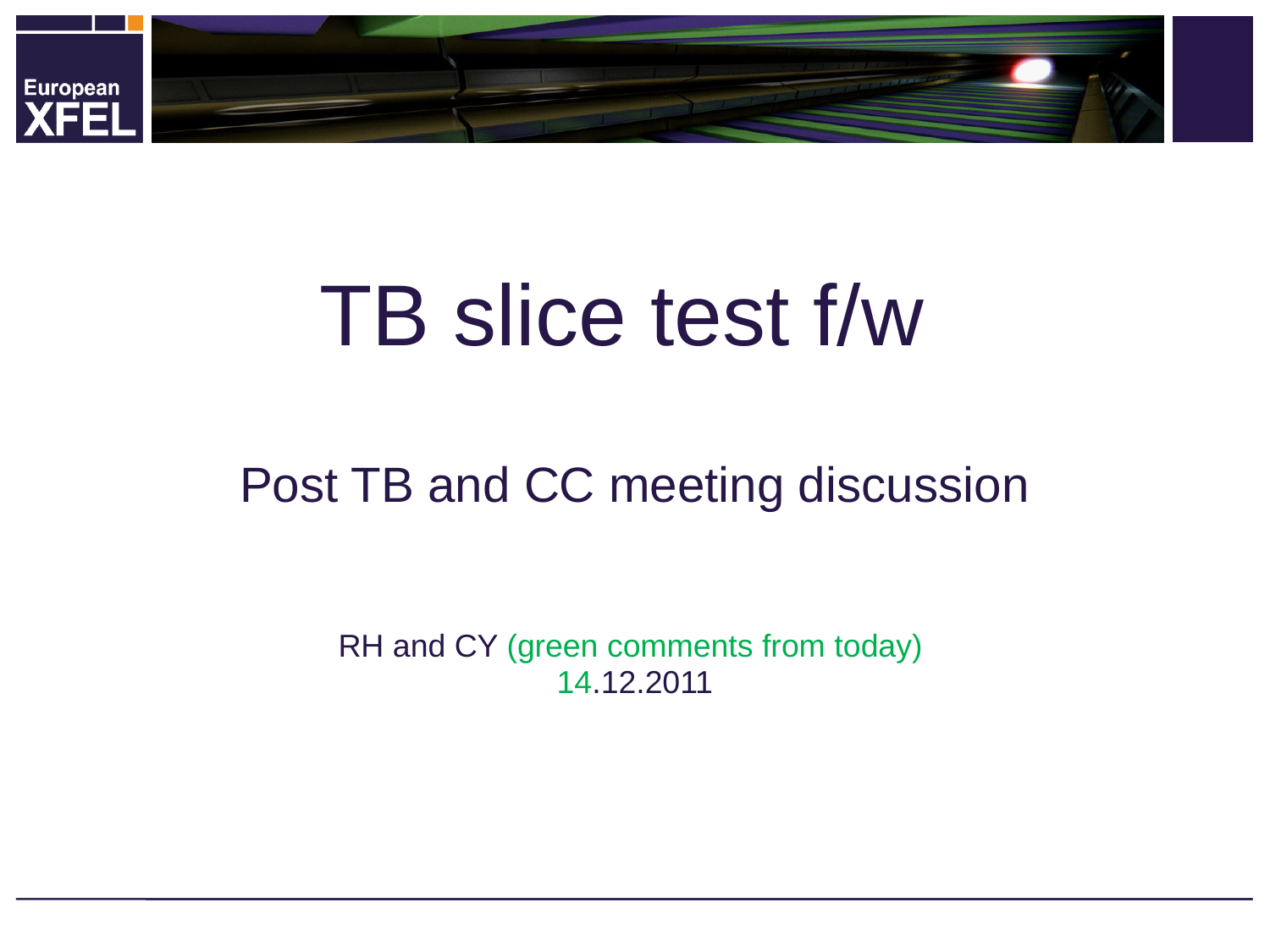

# TB slice test f/w
Post TB and CC meeting discussion

RH and CY (green comments from today)
14.12.2011